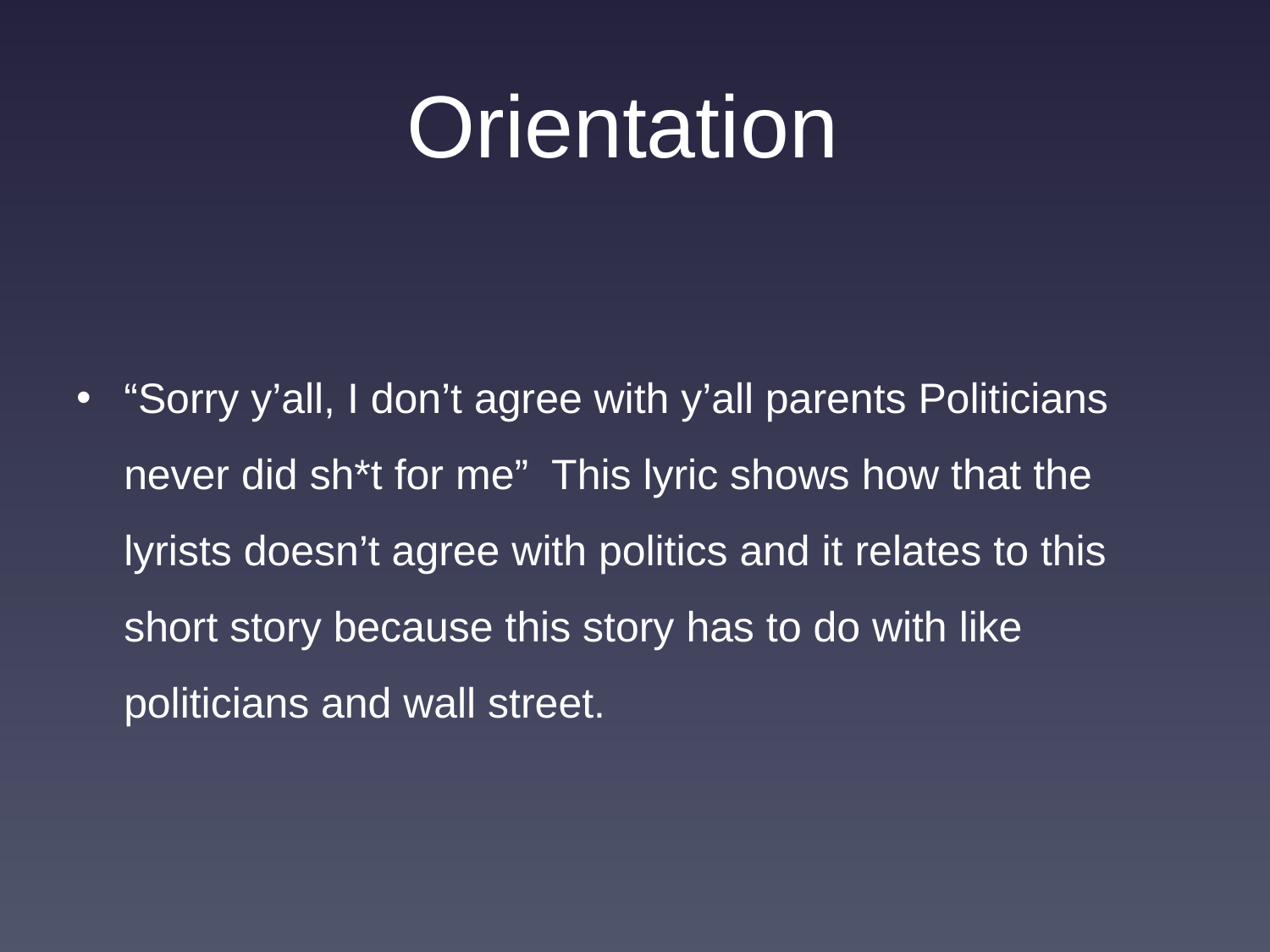

# Orientation
“Sorry y’all, I don’t agree with y’all parents Politicians never did sh*t for me”  This lyric shows how that the lyrists doesn’t agree with politics and it relates to this short story because this story has to do with like politicians and wall street.